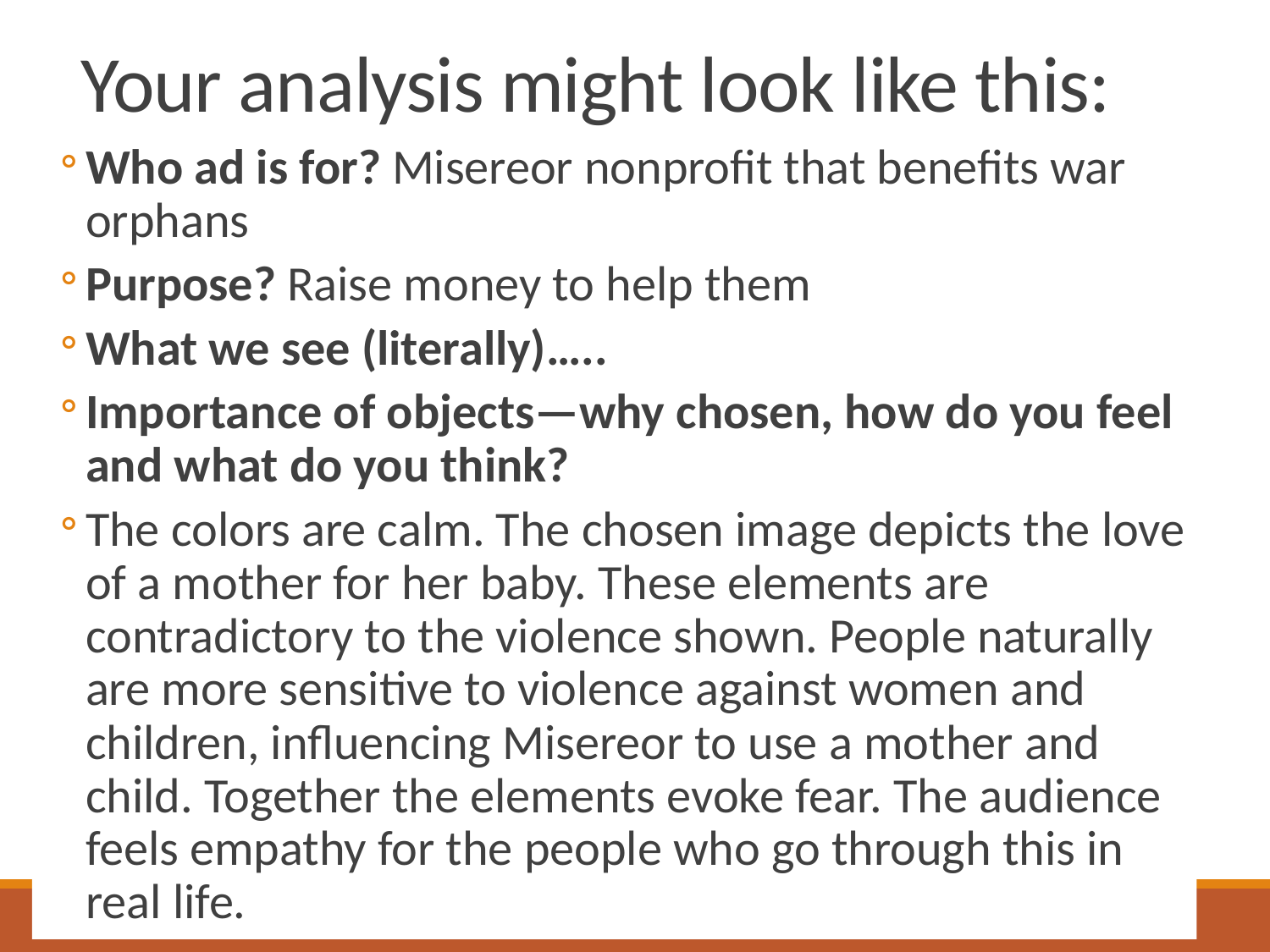

# Your analysis might look like this:
Who ad is for? Misereor nonprofit that benefits war orphans
Purpose? Raise money to help them
What we see (literally)…..
Importance of objects—why chosen, how do you feel and what do you think?
The colors are calm. The chosen image depicts the love of a mother for her baby. These elements are contradictory to the violence shown. People naturally are more sensitive to violence against women and children, influencing Misereor to use a mother and child. Together the elements evoke fear. The audience feels empathy for the people who go through this in real life.